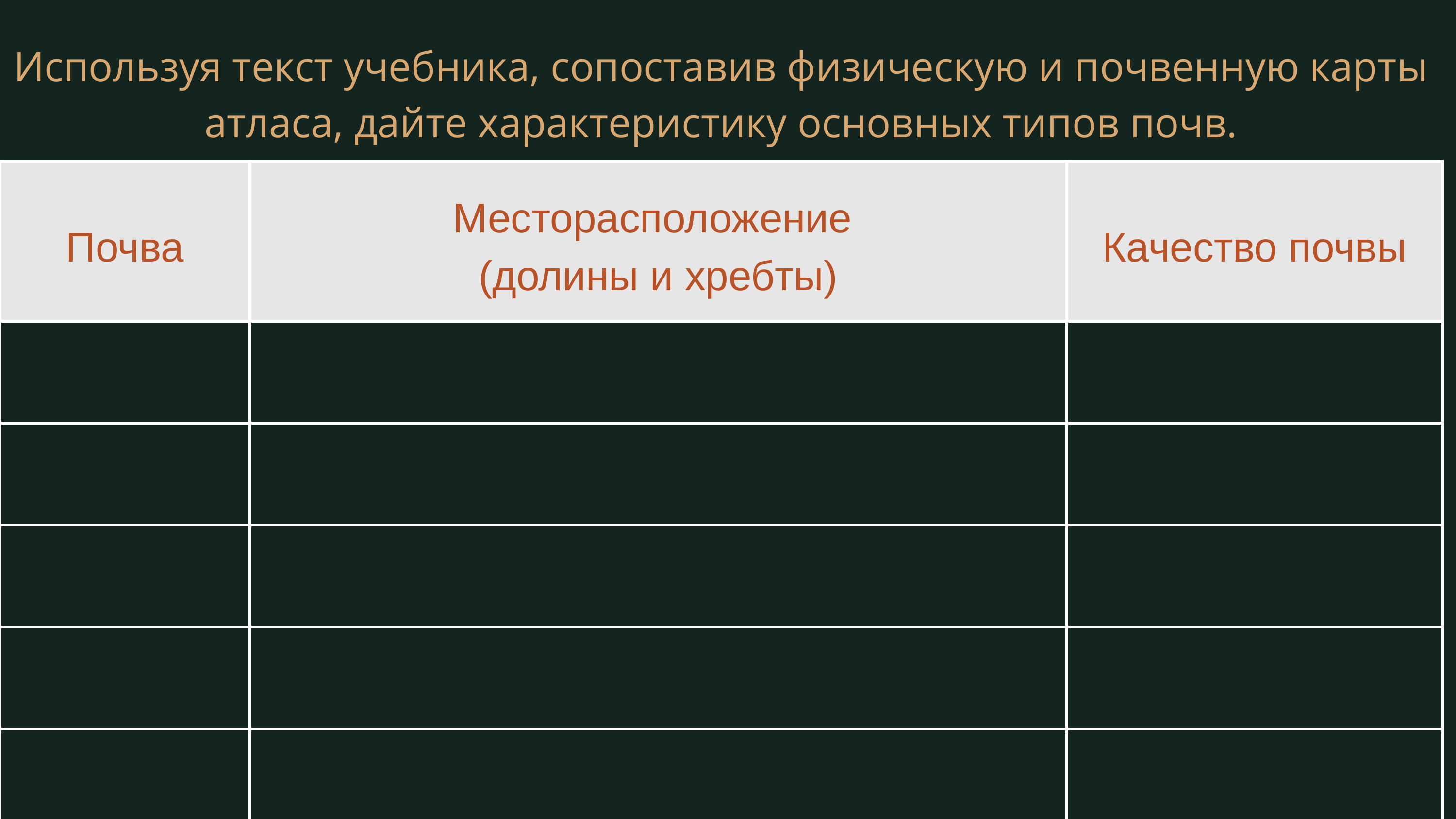

Используя текст учебника, сопоставив физическую и почвенную карты атласа, дайте характеристику основных типов почв.
| Почва | Месторасположение (долины и хребты) | Качество почвы |
| --- | --- | --- |
|  |  |  |
|  |  |  |
|  |  |  |
|  |  |  |
|  |  |  |
|  |  |  |